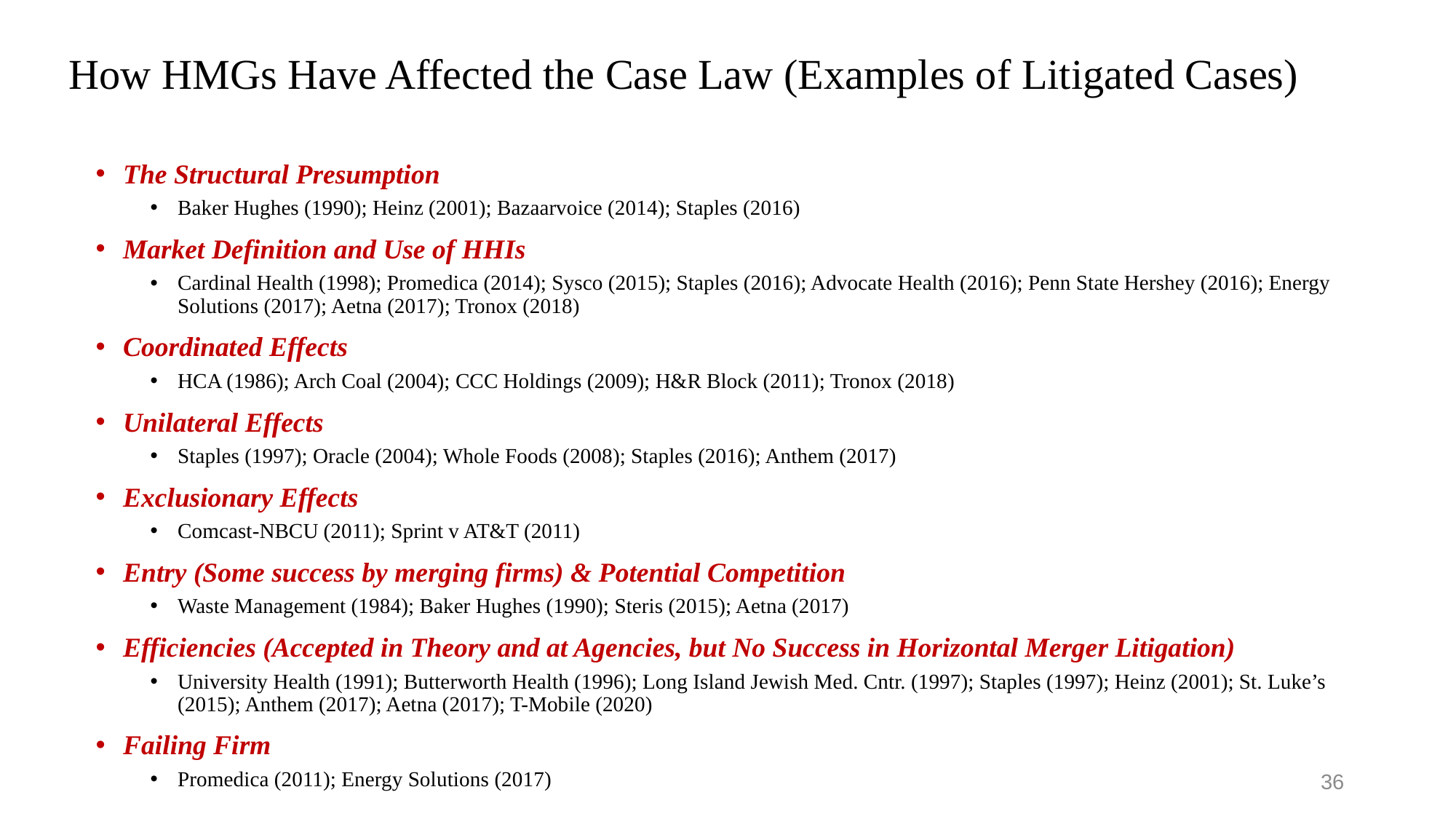

# How HMGs Have Affected the Case Law (Examples of Litigated Cases)
The Structural Presumption
Baker Hughes (1990); Heinz (2001); Bazaarvoice (2014); Staples (2016)
Market Definition and Use of HHIs
Cardinal Health (1998); Promedica (2014); Sysco (2015); Staples (2016); Advocate Health (2016); Penn State Hershey (2016); Energy Solutions (2017); Aetna (2017); Tronox (2018)
Coordinated Effects
HCA (1986); Arch Coal (2004); CCC Holdings (2009); H&R Block (2011); Tronox (2018)
Unilateral Effects
Staples (1997); Oracle (2004); Whole Foods (2008); Staples (2016); Anthem (2017)
Exclusionary Effects
Comcast-NBCU (2011); Sprint v AT&T (2011)
Entry (Some success by merging firms) & Potential Competition
Waste Management (1984); Baker Hughes (1990); Steris (2015); Aetna (2017)
Efficiencies (Accepted in Theory and at Agencies, but No Success in Horizontal Merger Litigation)
University Health (1991); Butterworth Health (1996); Long Island Jewish Med. Cntr. (1997); Staples (1997); Heinz (2001); St. Luke’s (2015); Anthem (2017); Aetna (2017); T-Mobile (2020)
Failing Firm
Promedica (2011); Energy Solutions (2017)

36